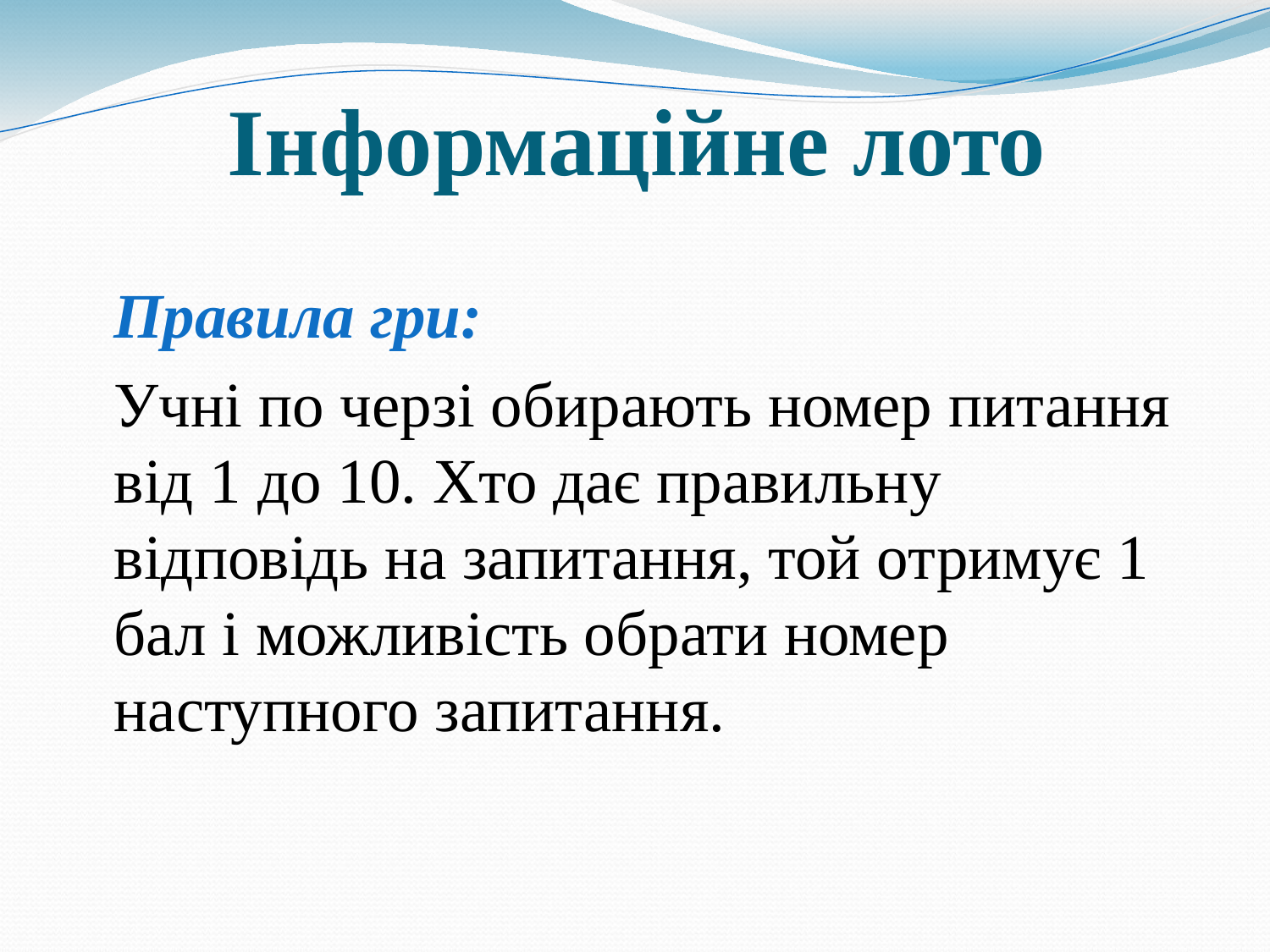

# Інформаційне лото
	Правила гри:
	Учні по черзі обирають номер питання від 1 до 10. Хто дає правильну відповідь на запитання, той отримує 1 бал і можливість обрати номер наступного запитання.